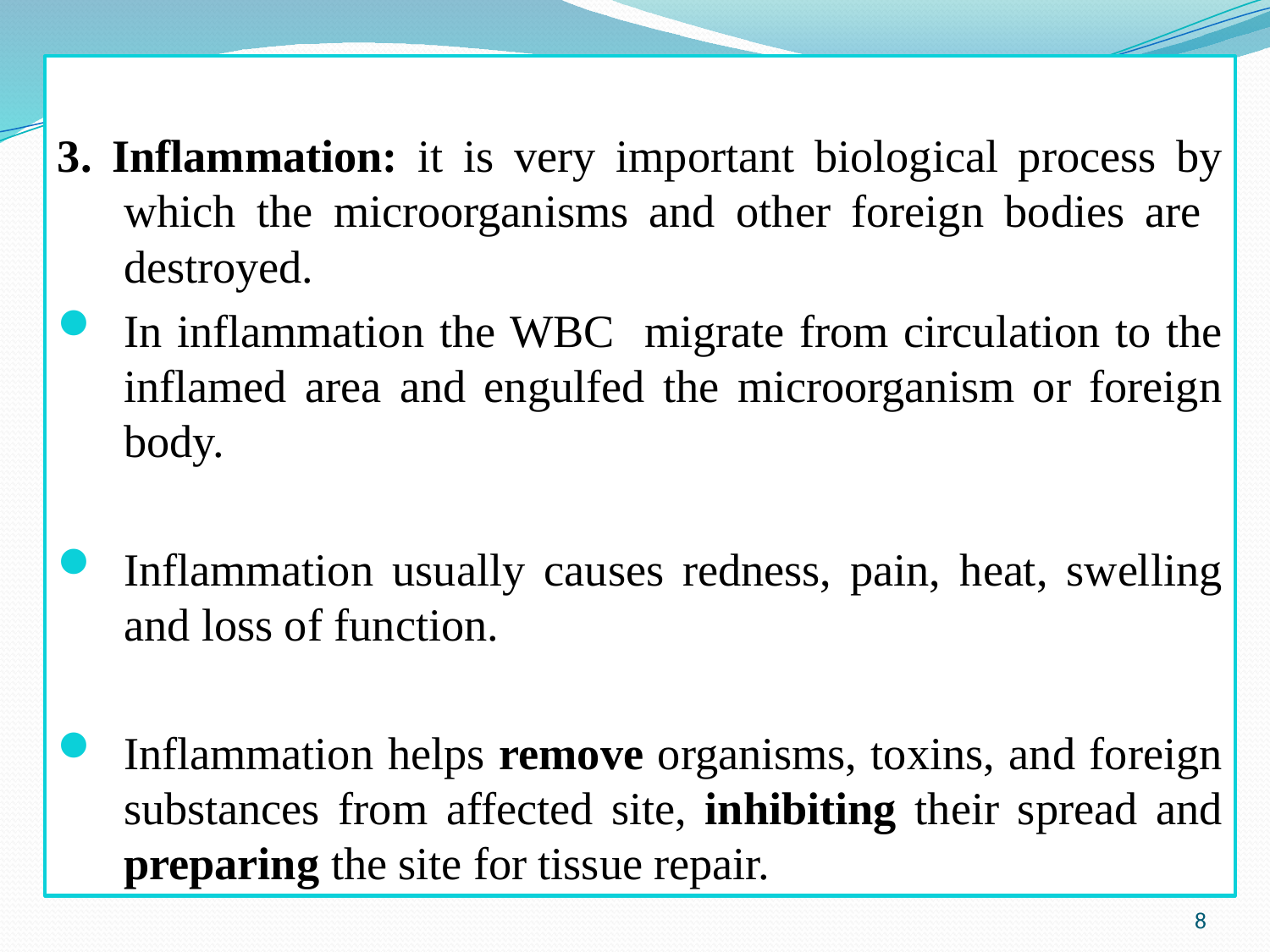

3. Inflammation: it is very important biological process by which the microorganisms and other foreign bodies are  destroyed.
In inflammation the WBC  migrate from circulation to the inflamed area and engulfed the microorganism or foreign body.

Inflammation usually causes redness, pain, heat, swelling and loss of function.

Inflammation helps remove organisms, toxins, and foreign substances from affected site, inhibiting their spread and preparing the site for tissue repair.
8